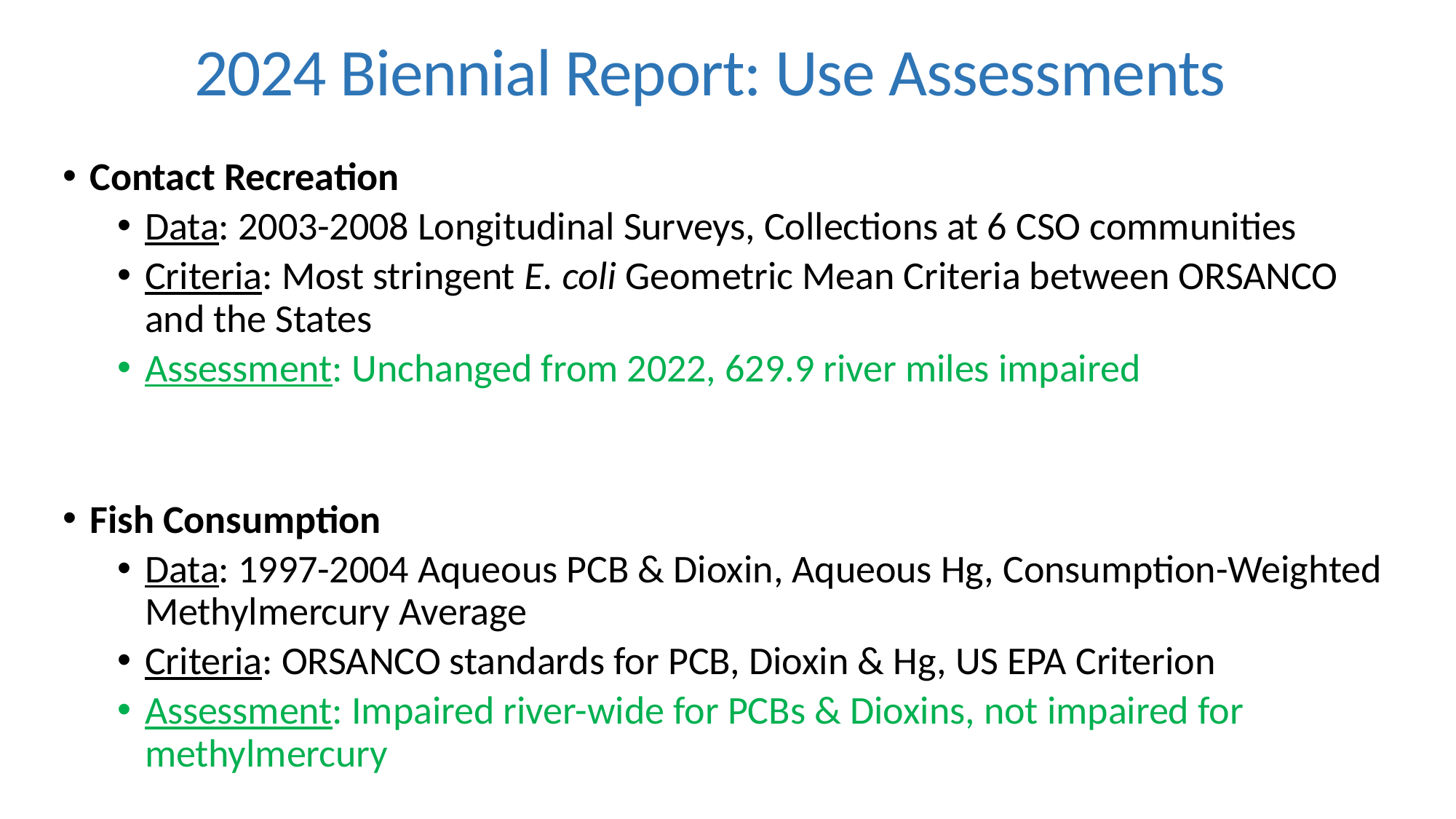

# 2024 Biennial Report: Use Assessments
Contact Recreation
Data: 2003-2008 Longitudinal Surveys, Collections at 6 CSO communities
Criteria: Most stringent E. coli Geometric Mean Criteria between ORSANCO and the States
Assessment: Unchanged from 2022, 629.9 river miles impaired

Fish Consumption
Data: 1997-2004 Aqueous PCB & Dioxin, Aqueous Hg, Consumption-Weighted Methylmercury Average
Criteria: ORSANCO standards for PCB, Dioxin & Hg, US EPA Criterion
Assessment: Impaired river-wide for PCBs & Dioxins, not impaired for methylmercury